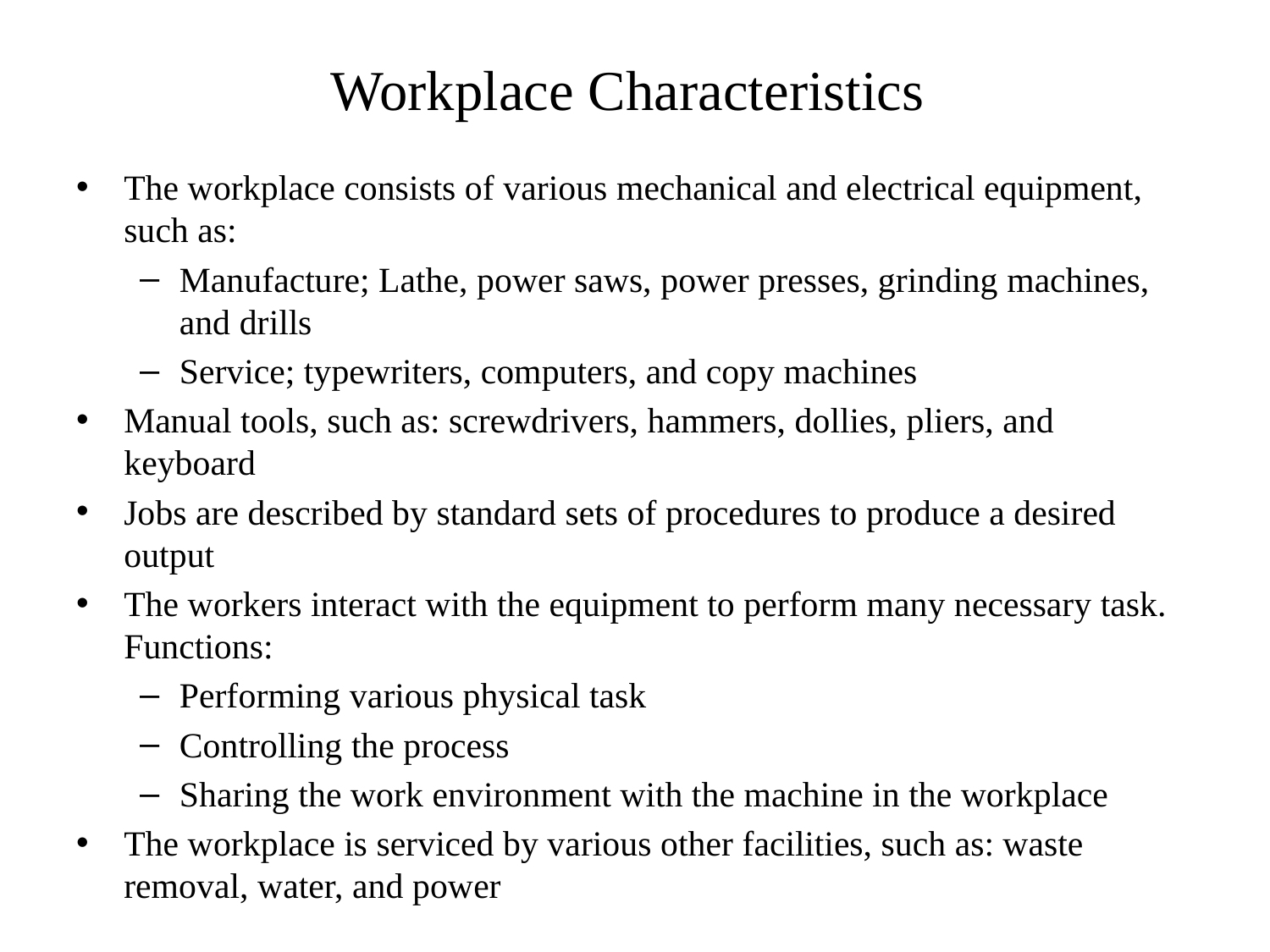

# Workplace Characteristics
The workplace consists of various mechanical and electrical equipment, such as:
Manufacture; Lathe, power saws, power presses, grinding machines, and drills
Service; typewriters, computers, and copy machines
Manual tools, such as: screwdrivers, hammers, dollies, pliers, and keyboard
Jobs are described by standard sets of procedures to produce a desired output
The workers interact with the equipment to perform many necessary task. Functions:
Performing various physical task
Controlling the process
Sharing the work environment with the machine in the workplace
The workplace is serviced by various other facilities, such as: waste removal, water, and power